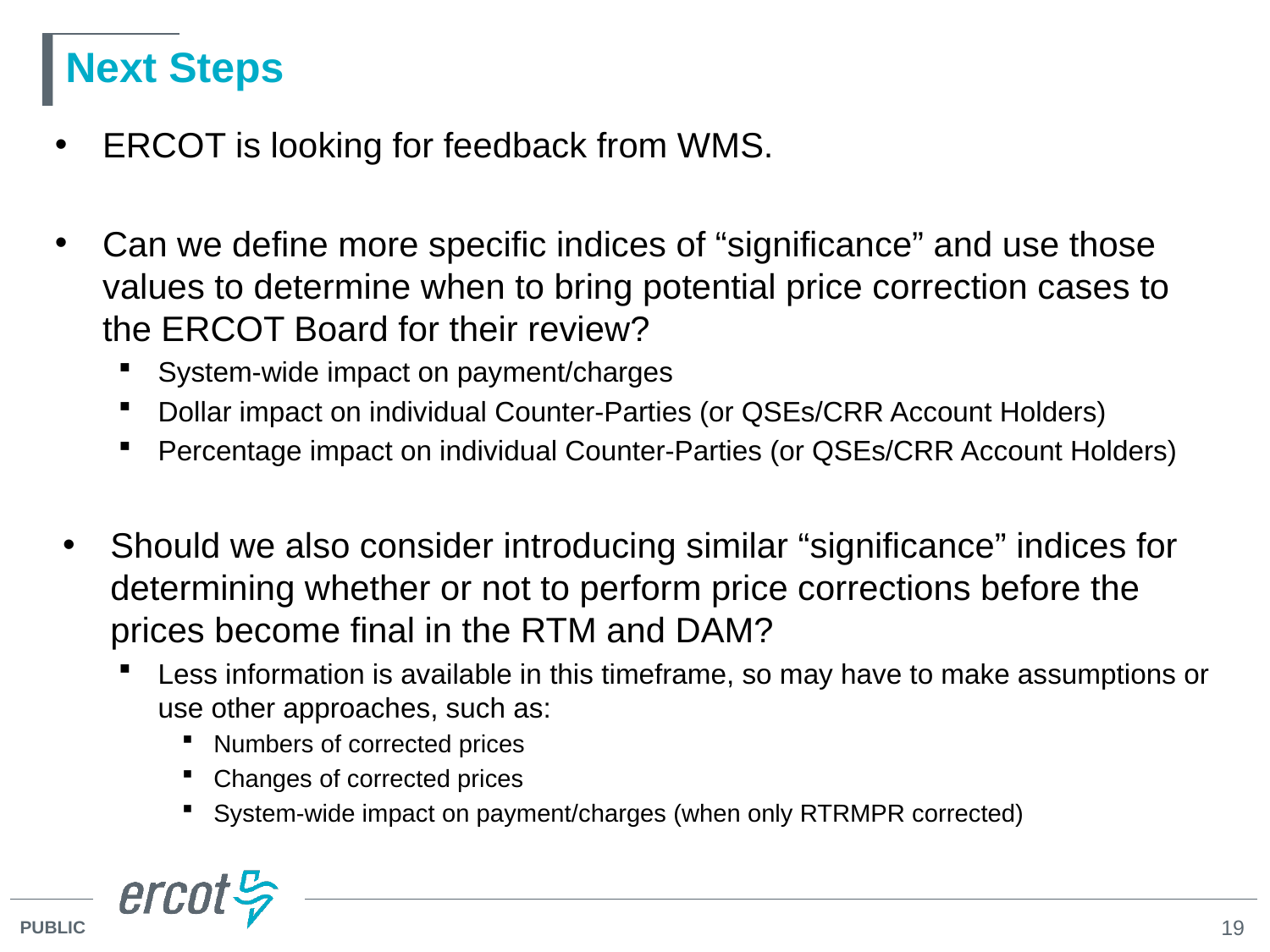

# Next Steps
ERCOT is looking for feedback from WMS.

Can we define more specific indices of “significance” and use those values to determine when to bring potential price correction cases to the ERCOT Board for their review?
System-wide impact on payment/charges
Dollar impact on individual Counter-Parties (or QSEs/CRR Account Holders)
Percentage impact on individual Counter-Parties (or QSEs/CRR Account Holders)

Should we also consider introducing similar “significance” indices for determining whether or not to perform price corrections before the prices become final in the RTM and DAM?
Less information is available in this timeframe, so may have to make assumptions or use other approaches, such as:
Numbers of corrected prices
Changes of corrected prices
System-wide impact on payment/charges (when only RTRMPR corrected)